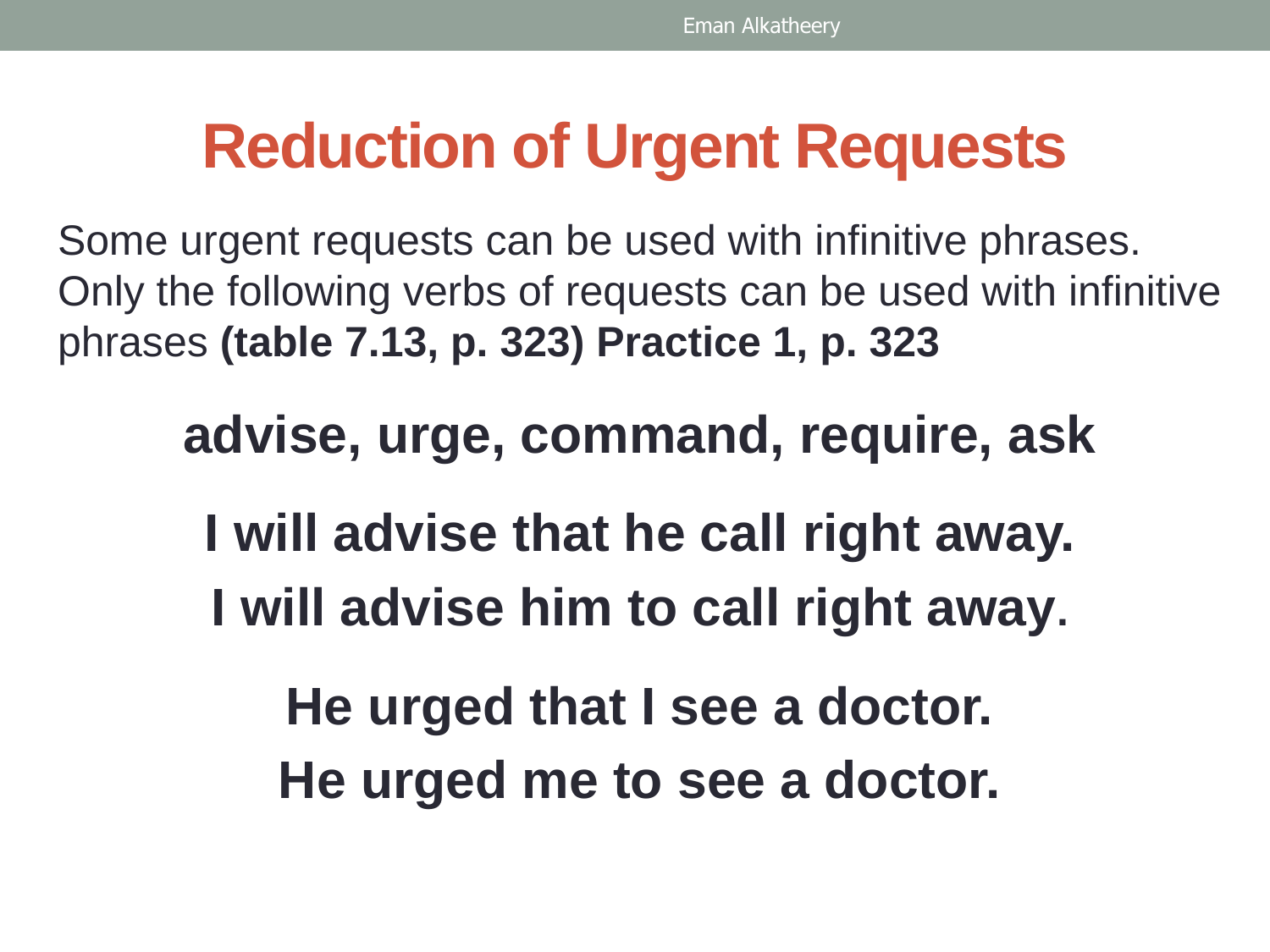

Eman Alkatheery
# Reduction of Urgent Requests
Some urgent requests can be used with infinitive phrases. Only the following verbs of requests can be used with infinitive phrases (table 7.13, p. 323) Practice 1, p. 323

advise, urge, command, require, ask

I will advise that he call right away.
I will advise him to call right away.

He urged that I see a doctor.
He urged me to see a doctor.